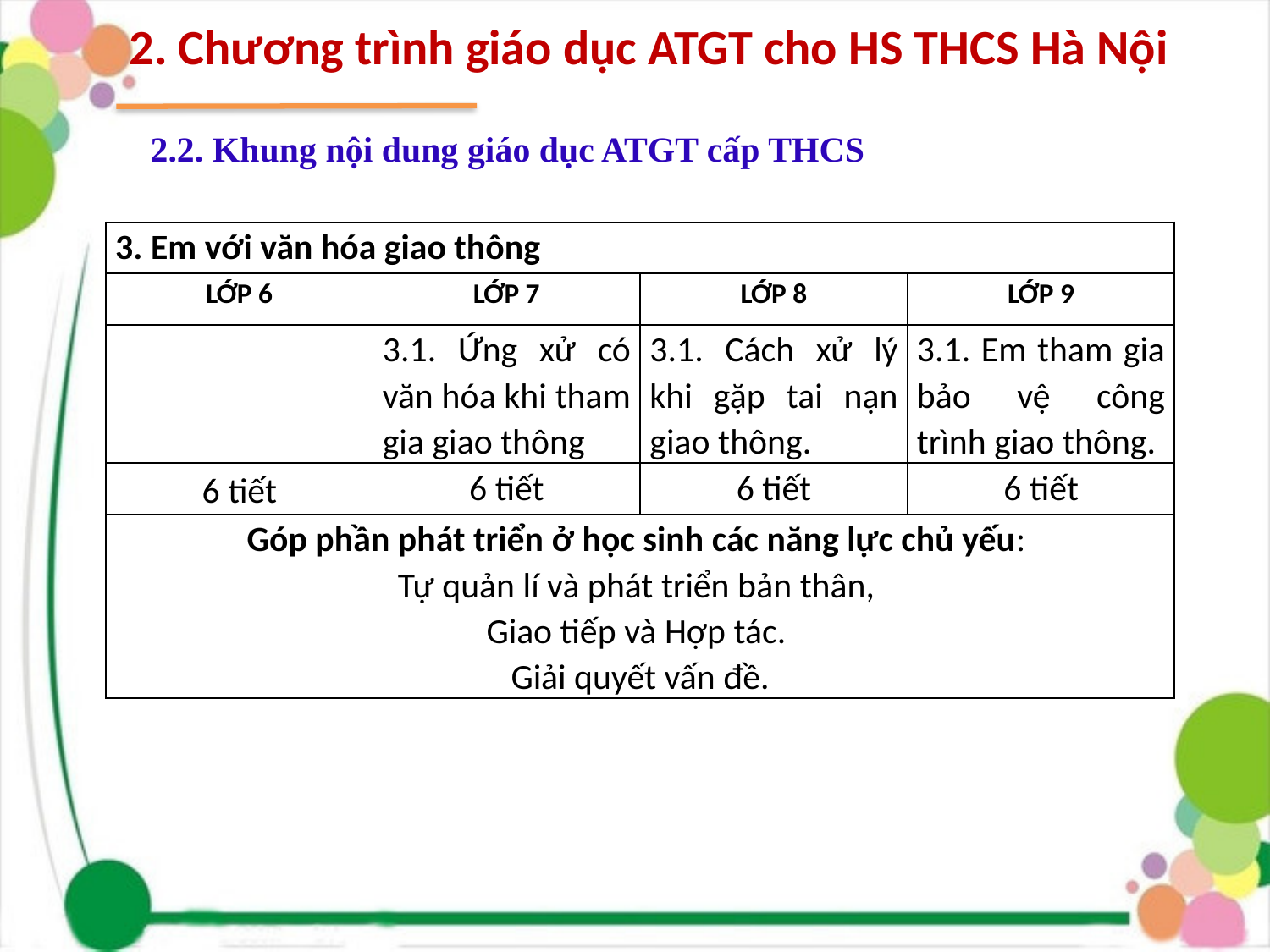

2. Chương trình giáo dục ATGT cho HS THCS Hà Nội

# 2.2. Khung nội dung giáo dục ATGT cấp THCS
| 3. Em với văn hóa giao thông |  |  |  |
| --- | --- | --- | --- |
| LỚP 6 | LỚP 7 | LỚP 8 | LỚP 9 |
|  | 3.1. Ứng xử có văn hóa khi tham gia giao thông | 3.1. Cách xử lý khi gặp tai nạn giao thông. | 3.1. Em tham gia bảo vệ công trình giao thông. |
| 6 tiết | 6 tiết | 6 tiết | 6 tiết |
| Góp phần phát triển ở học sinh các năng lực chủ yếu: Tự quản lí và phát triển bản thân, Giao tiếp và Hợp tác. Giải quyết vấn đề. |  |  |  |